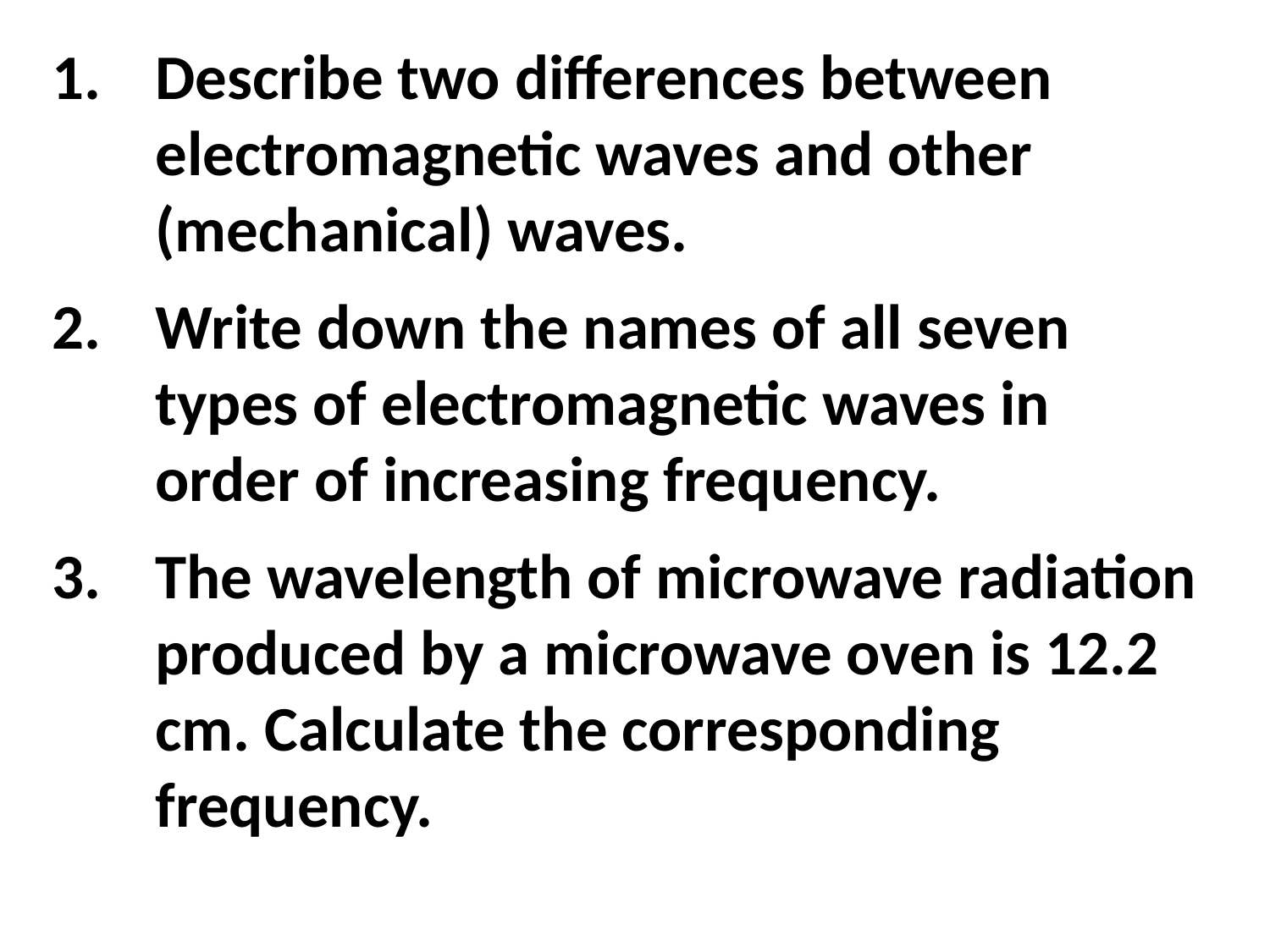

Describe two differences between electromagnetic waves and other (mechanical) waves.
Write down the names of all seven types of electromagnetic waves in order of increasing frequency.
The wavelength of microwave radiation produced by a microwave oven is 12.2 cm. Calculate the corresponding frequency.